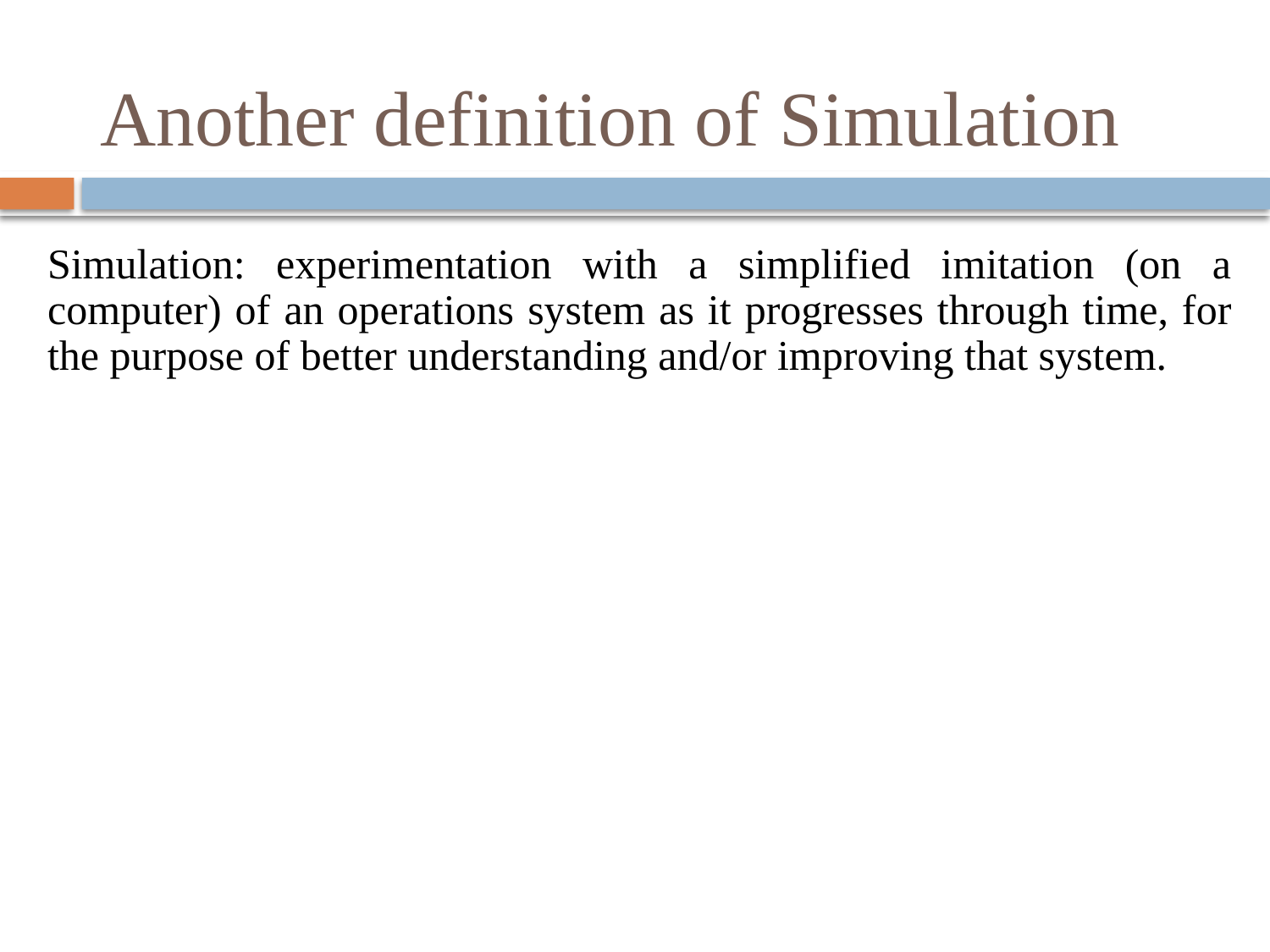

# Another definition of Simulation
Simulation: experimentation with a simplified imitation (on a computer) of an operations system as it progresses through time, for the purpose of better understanding and/or improving that system.